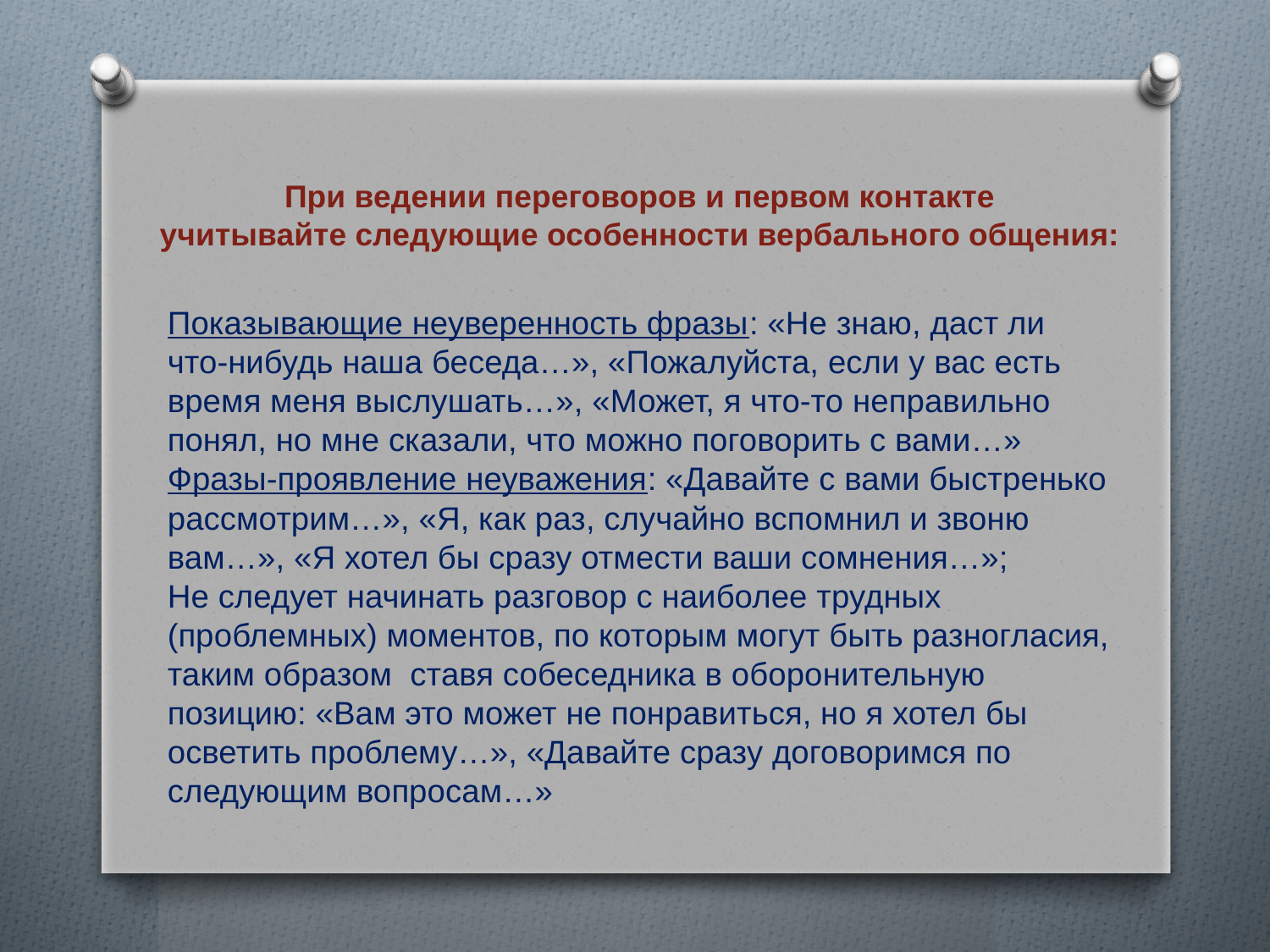

# При ведении переговоров и первом контакте учитывайте следующие особенности вербального общения:
Показывающие неуверенность фразы: «Не знаю, даст ли что-нибудь наша беседа…», «Пожалуйста, если у вас есть время меня выслушать…», «Может, я что-то неправильно понял, но мне сказали, что можно поговорить с вами…»
Фразы-проявление неуважения: «Давайте с вами быстренько рассмотрим…», «Я, как раз, случайно вспомнил и звоню вам…», «Я хотел бы сразу отмести ваши сомнения…»;
Не следует начинать разговор с наиболее трудных (проблемных) моментов, по которым могут быть разногласия, таким образом  ставя собеседника в оборонительную позицию: «Вам это может не понравиться, но я хотел бы осветить проблему…», «Давайте сразу договоримся по следующим вопросам…»